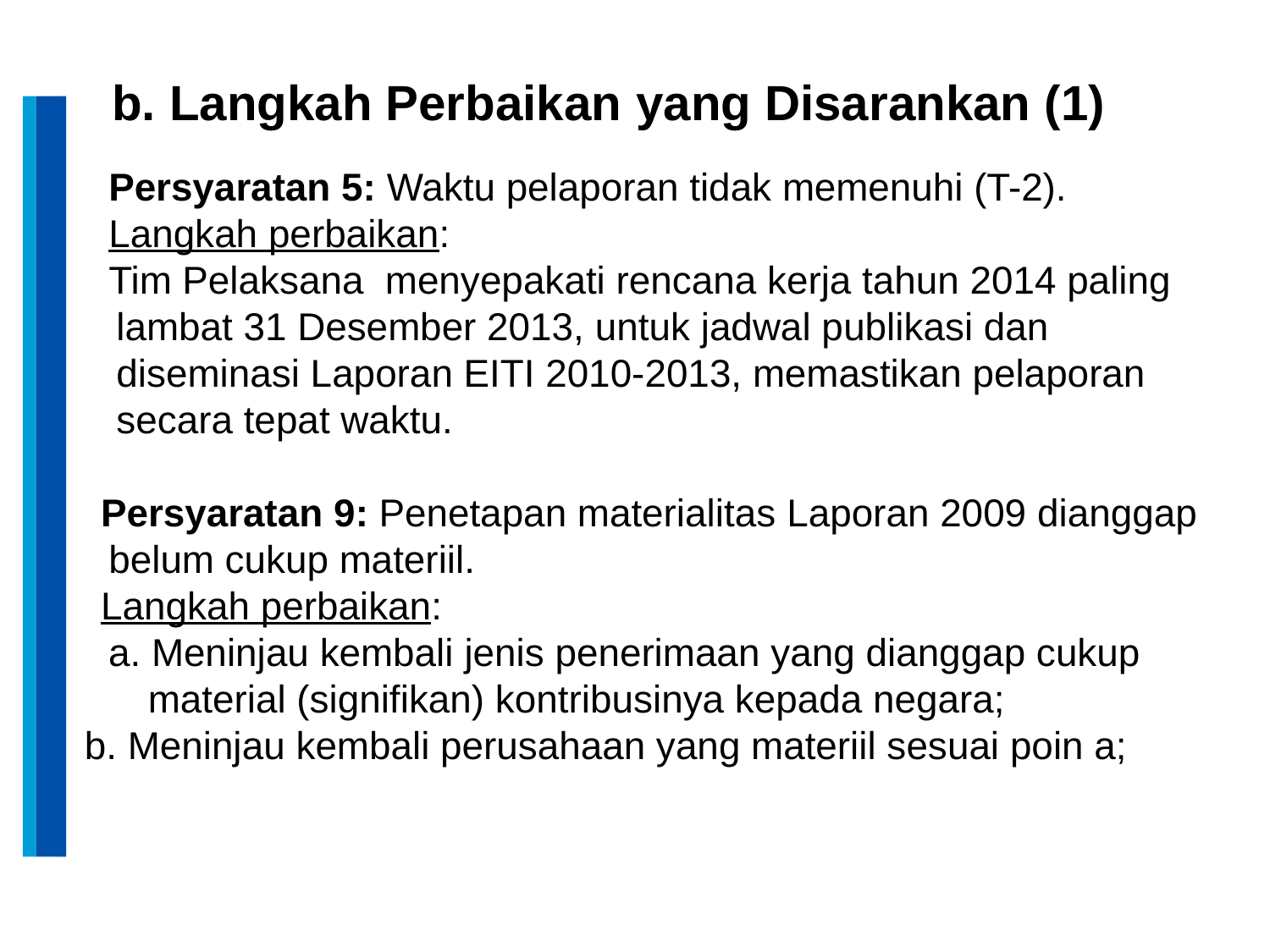

b. Langkah Perbaikan yang Disarankan (1)

Persyaratan 5: Waktu pelaporan tidak memenuhi (T-2).
Langkah perbaikan:
Tim Pelaksana  menyepakati rencana kerja tahun 2014 paling lambat 31 Desember 2013, untuk jadwal publikasi dan diseminasi Laporan EITI 2010-2013, memastikan pelaporan secara tepat waktu.

Persyaratan 9: Penetapan materialitas Laporan 2009 dianggap belum cukup materiil.
Langkah perbaikan:
a. Meninjau kembali jenis penerimaan yang dianggap cukup material (signifikan) kontribusinya kepada negara;
b. Meninjau kembali perusahaan yang materiil sesuai poin a;